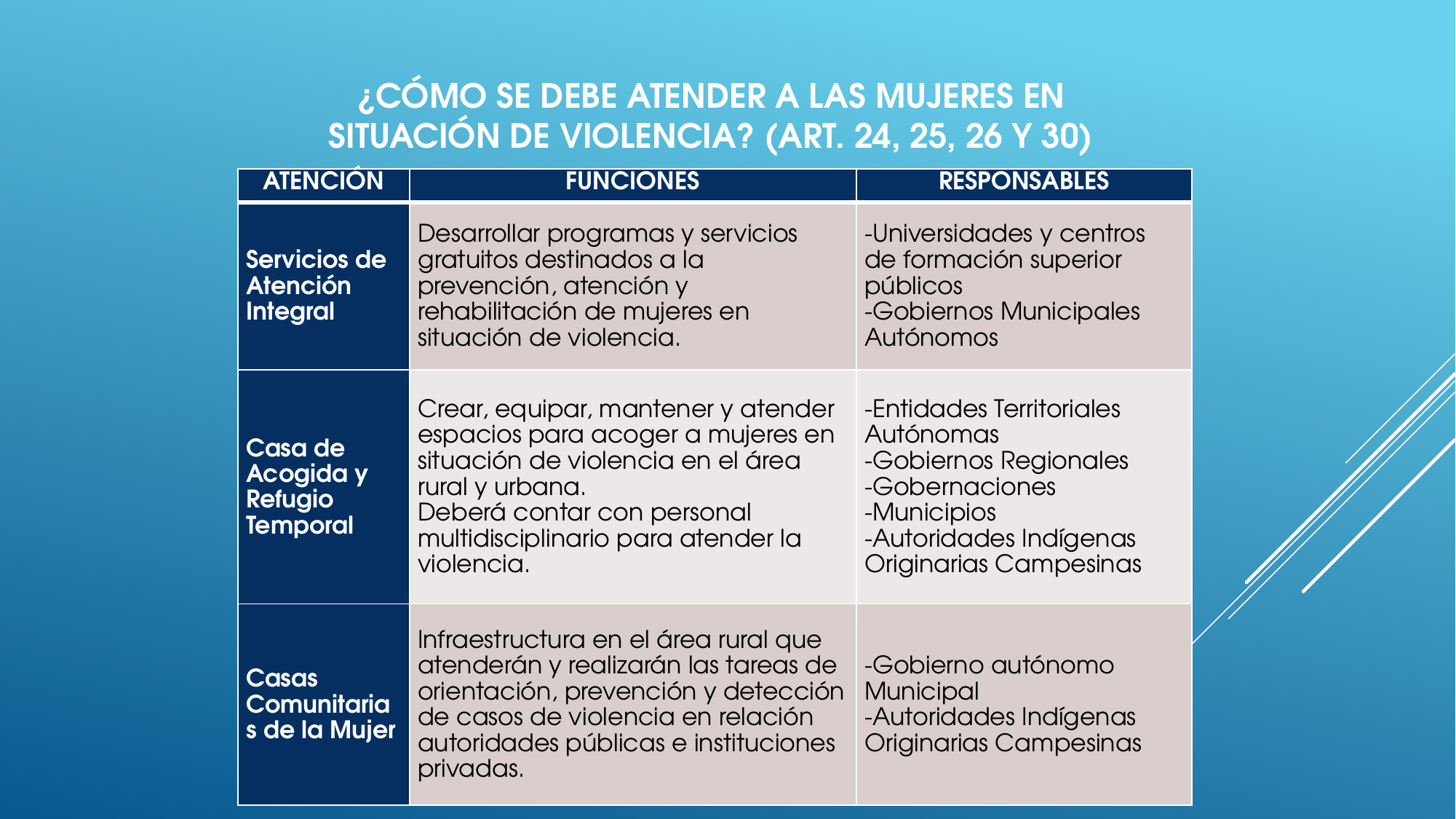

# ¿CÓMO SE DEBE ATENDER A LAS MUJERES EN SITUACIÓN DE VIOLENCIA? (Art. 24, 25, 26 y 30)
| ATENCIÓN | FUNCIONES | RESPONSABLES |
| --- | --- | --- |
| Servicios de Atención Integral | Desarrollar programas y servicios gratuitos destinados a la prevención, atención y rehabilitación de mujeres en situación de violencia. | -Universidades y centros de formación superior públicos -Gobiernos Municipales Autónomos |
| Casa de Acogida y Refugio Temporal | Crear, equipar, mantener y atender espacios para acoger a mujeres en situación de violencia en el área rural y urbana. Deberá contar con personal multidisciplinario para atender la violencia. | -Entidades Territoriales Autónomas -Gobiernos Regionales -Gobernaciones -Municipios -Autoridades Indígenas Originarias Campesinas |
| Casas Comunitarias de la Mujer | Infraestructura en el área rural que atenderán y realizarán las tareas de orientación, prevención y detección de casos de violencia en relación autoridades públicas e instituciones privadas. | -Gobierno autónomo Municipal -Autoridades Indígenas Originarias Campesinas |